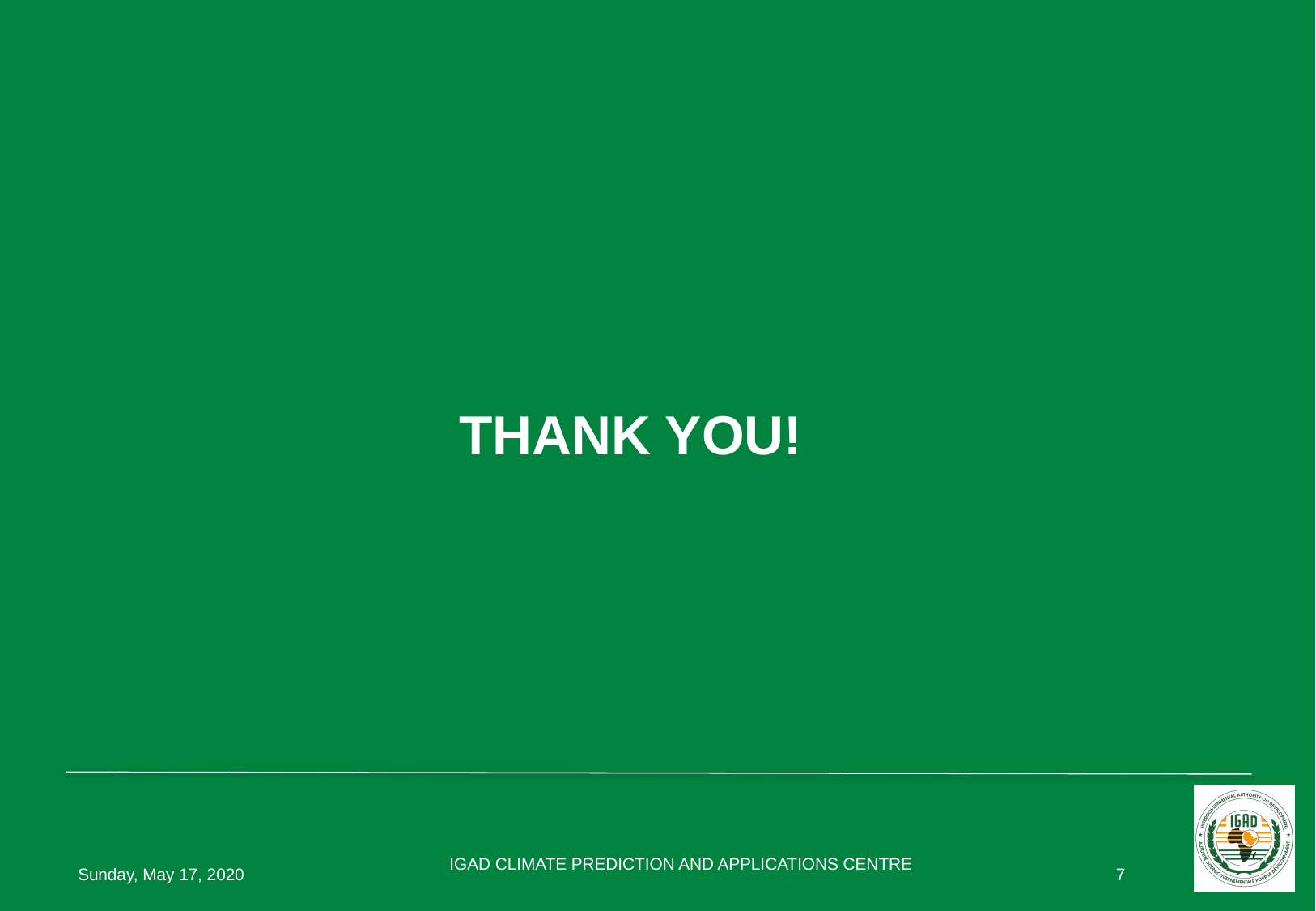

# THANK YOU!
IGAD CLIMATE PREDICTION AND APPLICATIONS CENTRE

Sunday, May 17, 2020
7